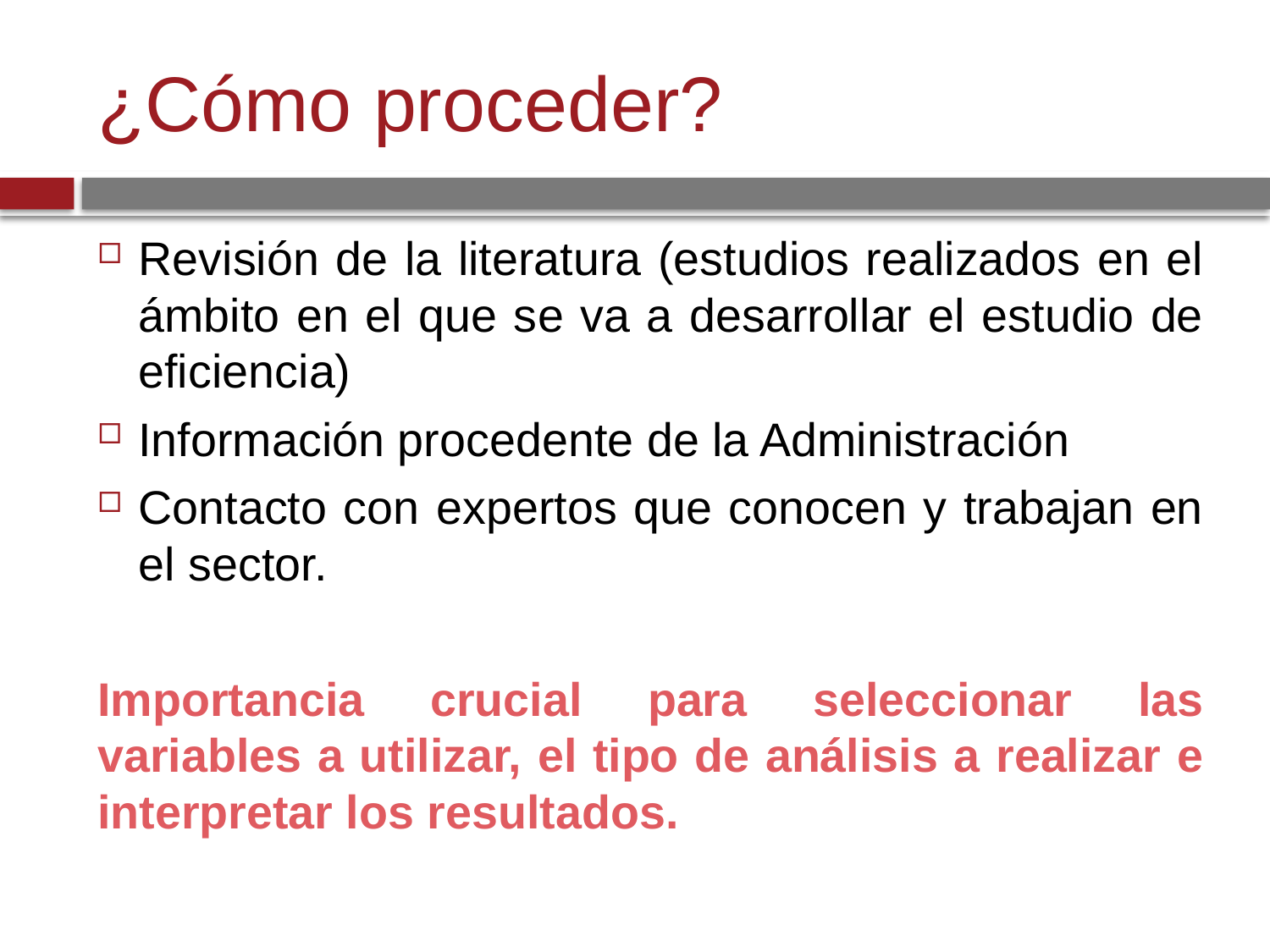

# ¿Cómo proceder?
Revisión de la literatura (estudios realizados en el ámbito en el que se va a desarrollar el estudio de eficiencia)
Información procedente de la Administración
Contacto con expertos que conocen y trabajan en el sector.

Importancia crucial para seleccionar las variables a utilizar, el tipo de análisis a realizar e interpretar los resultados.